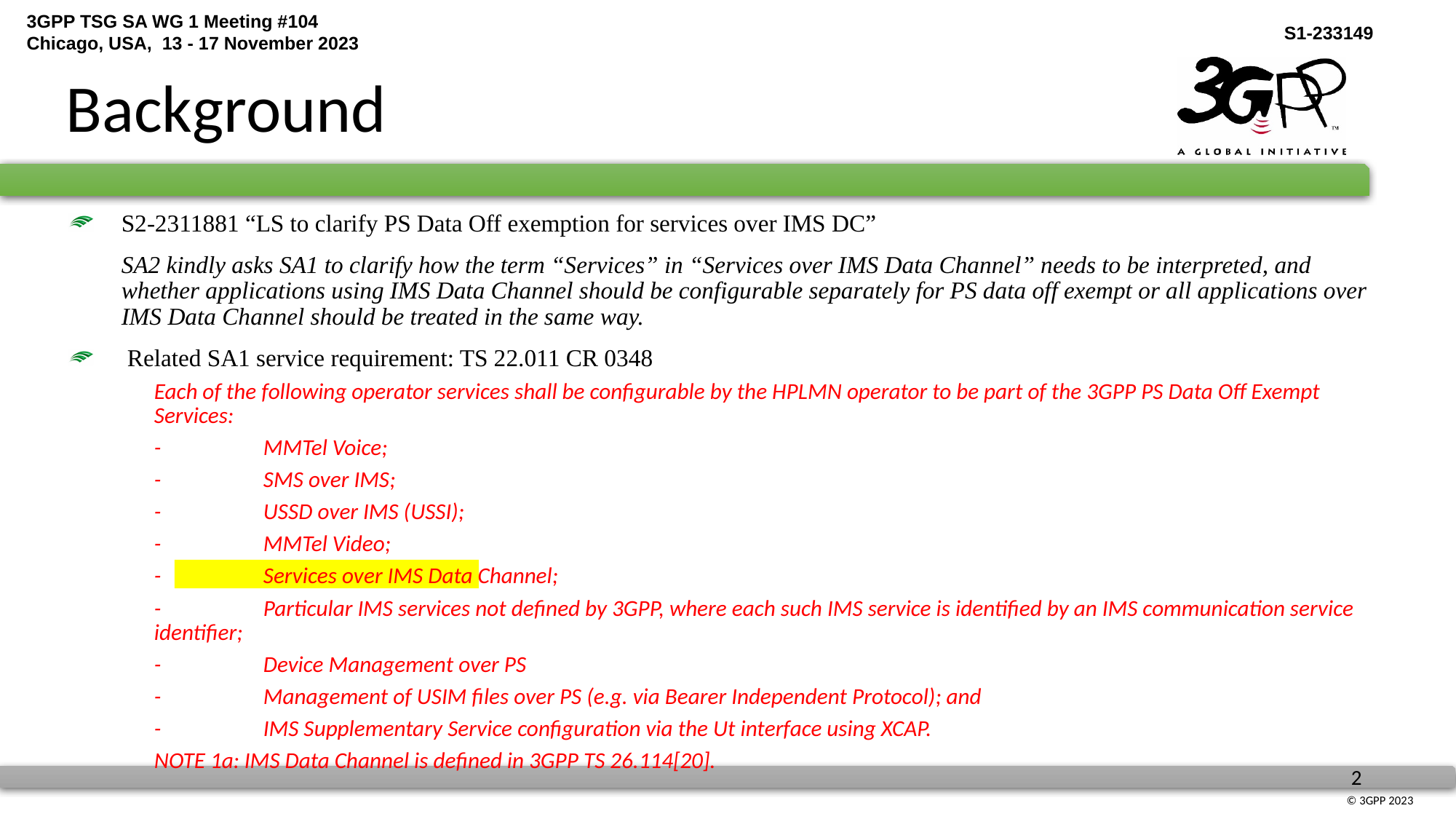

# Background
S2-2311881 “LS to clarify PS Data Off exemption for services over IMS DC”
SA2 kindly asks SA1 to clarify how the term “Services” in “Services over IMS Data Channel” needs to be interpreted, and whether applications using IMS Data Channel should be configurable separately for PS data off exempt or all applications over IMS Data Channel should be treated in the same way.
 Related SA1 service requirement: TS 22.011 CR 0348
Each of the following operator services shall be configurable by the HPLMN operator to be part of the 3GPP PS Data Off Exempt Services:
-	MMTel Voice;
-	SMS over IMS;
-	USSD over IMS (USSI);
-	MMTel Video;
-	Services over IMS Data Channel;
-	Particular IMS services not defined by 3GPP, where each such IMS service is identified by an IMS communication service identifier;
-	Device Management over PS
-	Management of USIM files over PS (e.g. via Bearer Independent Protocol); and
-	IMS Supplementary Service configuration via the Ut interface using XCAP.
NOTE 1a: IMS Data Channel is defined in 3GPP TS 26.114[20].